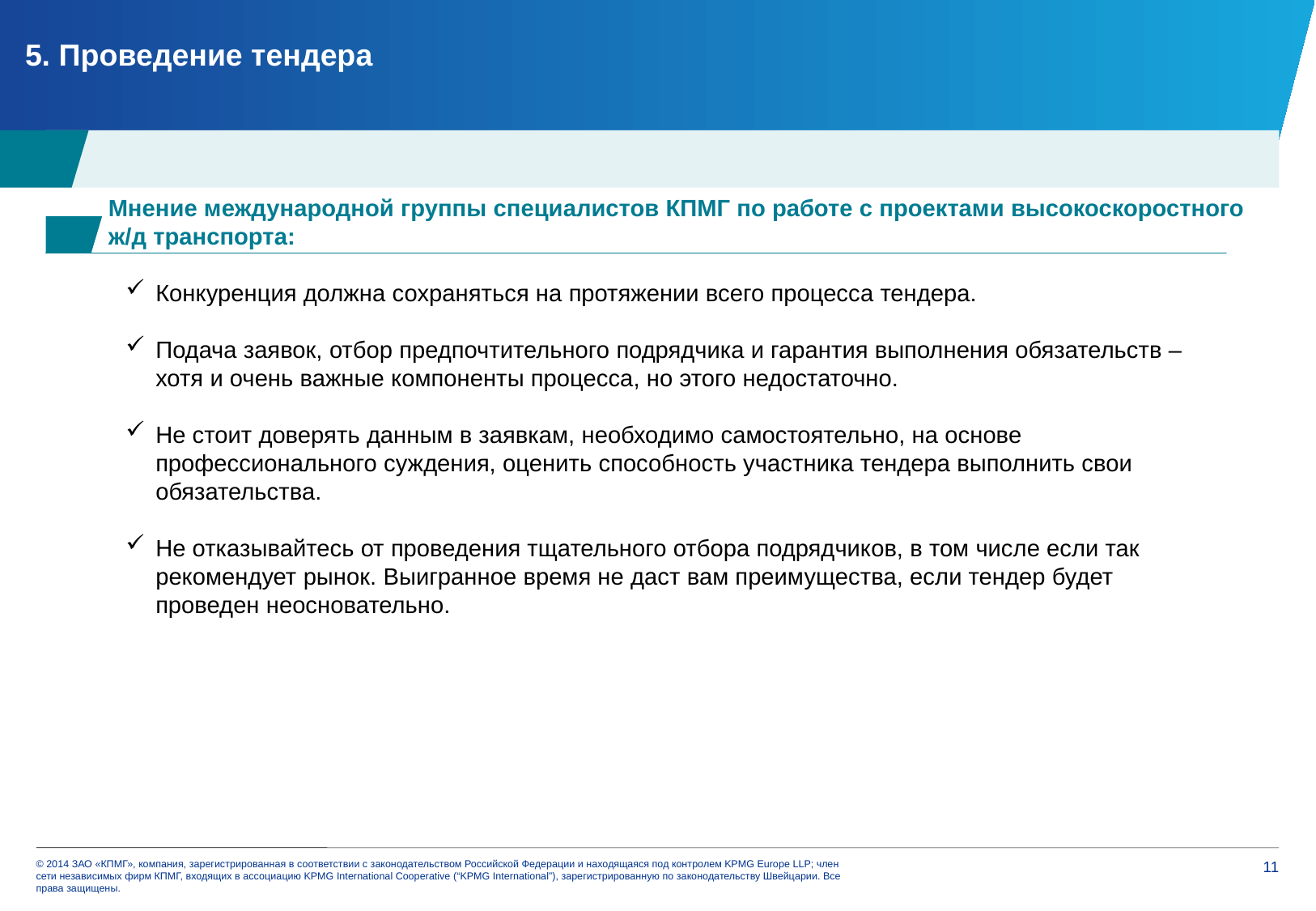

5. Проведение тендера

Мнение международной группы специалистов КПМГ по работе с проектами высокоскоростного
ж/д транспорта:

Конкуренция должна сохраняться на протяжении всего процесса тендера.

Подача заявок, отбор предпочтительного подрядчика и гарантия выполнения обязательств – хотя и очень важные компоненты процесса, но этого недостаточно.

Не стоит доверять данным в заявкам, необходимо самостоятельно, на основе профессионального суждения, оценить способность участника тендера выполнить свои обязательства.

Не отказывайтесь от проведения тщательного отбора подрядчиков, в том числе если так рекомендует рынок. Выигранное время не даст вам преимущества, если тендер будет проведен неосновательно.